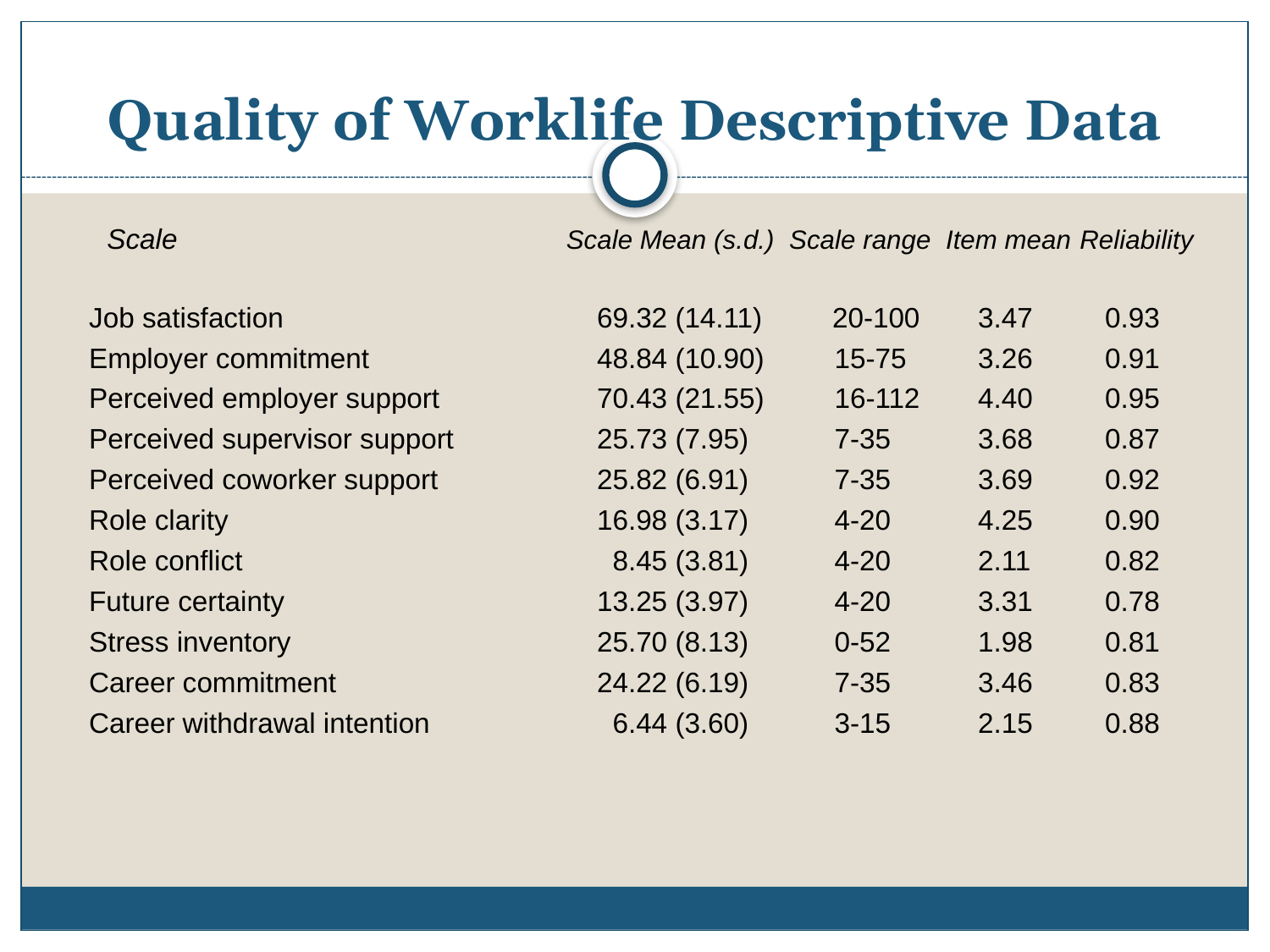

# Quality of Worklife Descriptive Data
        Scale		         Scale Mean (s.d.)  Scale range  Item mean Reliability
Job satisfaction			69.32 (14.11)         20-100	3.47	0.93
Employer commitment		48.84 (10.90)         15-75	3.26	0.91
Perceived employer support		70.43 (21.55)         16-112	4.40	0.95
Perceived supervisor support		25.73 (7.95)           7-35	3.68	0.87
Perceived coworker support		25.82 (6.91)           7-35	3.69	0.92
Role clarity			16.98 (3.17)           4-20 	4.25	0.90
Role conflict			  8.45 (3.81)           4-20	2.11	0.82
Future certainty			13.25 (3.97)           4-20	3.31	0.78
Stress inventory			25.70 (8.13)           0-52	1.98	0.81
Career commitment		24.22 (6.19)           7-35	3.46	0.83
Career withdrawal intention		  6.44 (3.60)           3-15	2.15	0.88